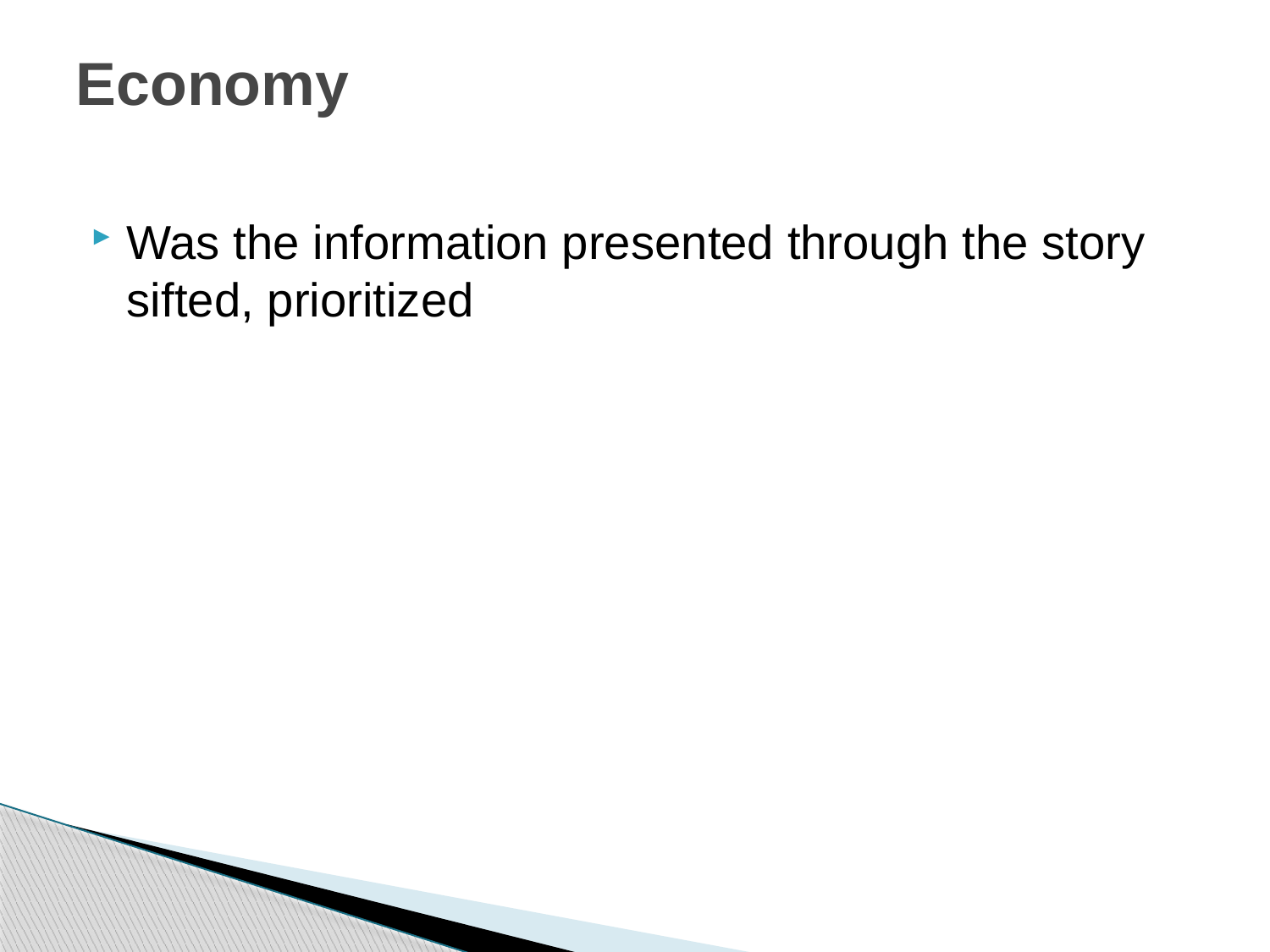

# Economy
Was the information presented through the story sifted, prioritized